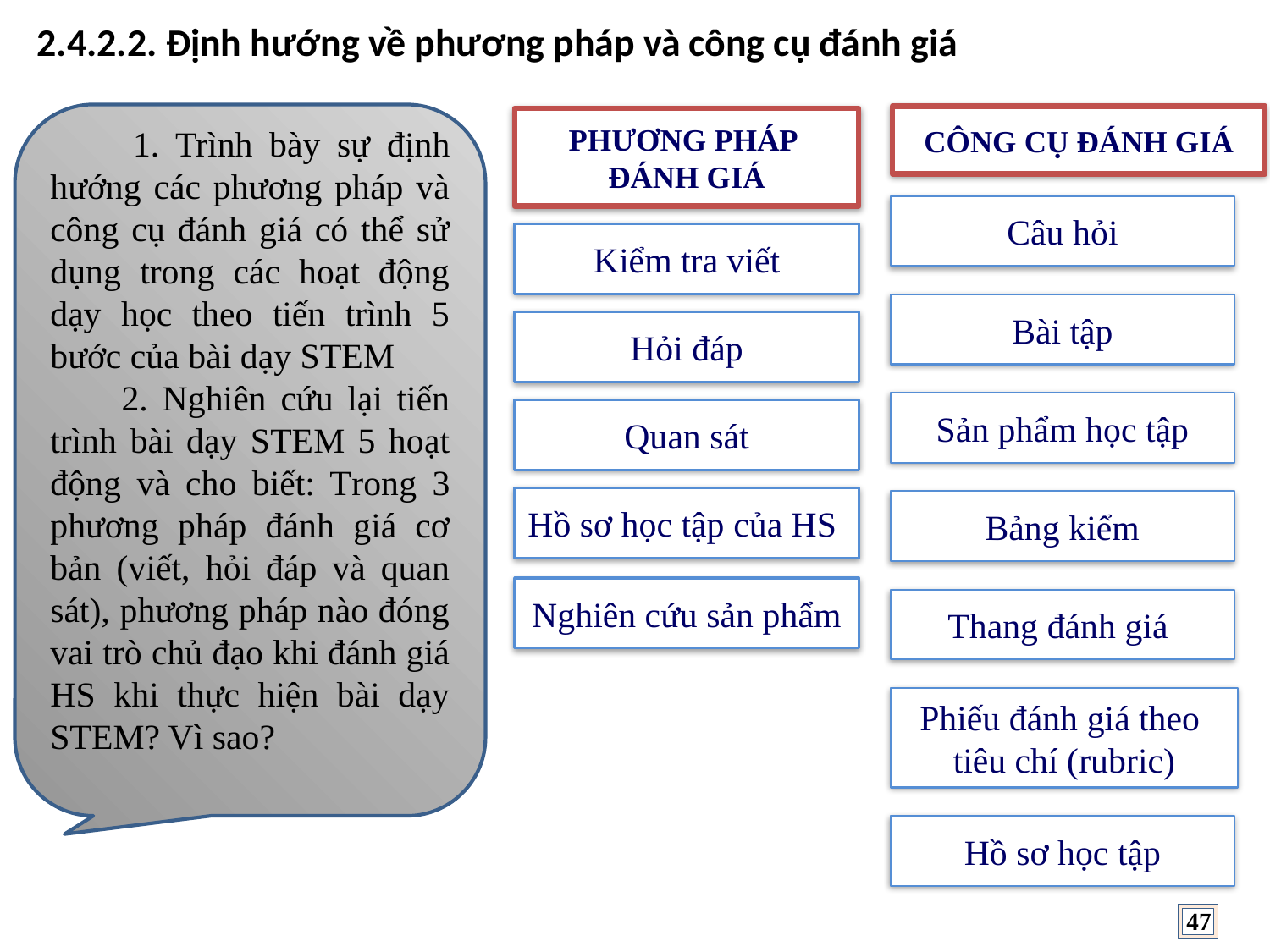

2.4.2.2. Định hướng về phương pháp và công cụ đánh giá

     1. Trình bày sự định hướng các phương pháp và công cụ đánh giá có thể sử dụng trong các hoạt động dạy học theo tiến trình 5 bước của bài dạy STEM
     2. Nghiên cứu lại tiến trình bài dạy STEM 5 hoạt động và cho biết: Trong 3 phương pháp đánh giá cơ bản (viết, hỏi đáp và quan sát), phương pháp nào đóng vai trò chủ đạo khi đánh giá HS khi thực hiện bài dạy STEM? Vì sao?

CÔNG CỤ ĐÁNH GIÁ
PHƯƠNG PHÁP
ĐÁNH GIÁ
Câu hỏi
Kiểm tra viết
Bài tập
Hỏi đáp
Sản phẩm học tập
Quan sát
Hồ sơ học tập của HS
Bảng kiểm
Nghiên cứu sản phẩm
Thang đánh giá
Phiếu đánh giá theo
tiêu chí (rubric)
Hồ sơ học tập
47